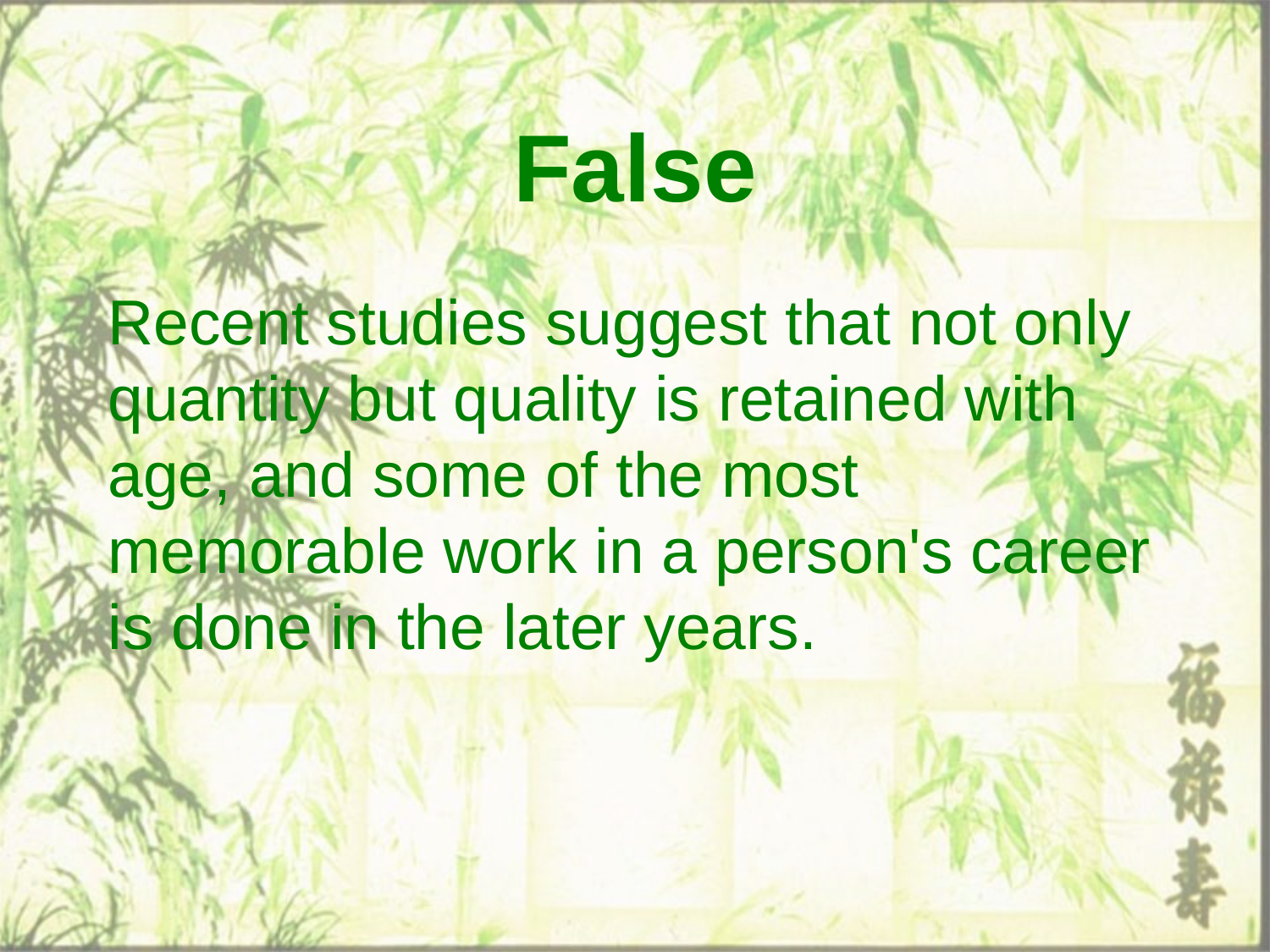

# False
Recent studies suggest that not only quantity but quality is retained with age, and some of the most memorable work in a person's career is done in the later years.